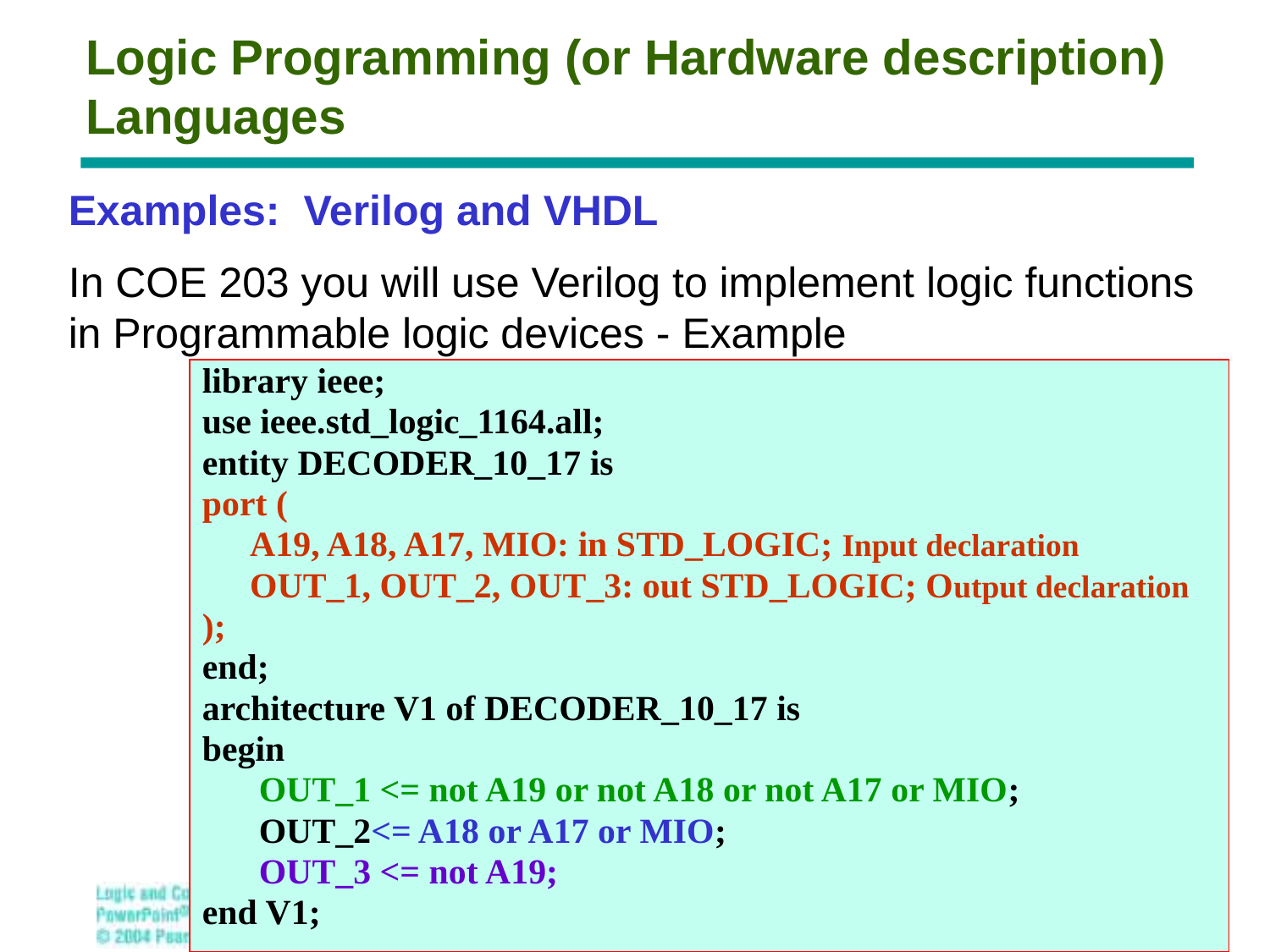

# Logic Programming (or Hardware description) Languages
Examples:  Verilog and VHDL

In COE 203 you will use Verilog to implement logic functions in Programmable logic devices - Example
library ieee;
use ieee.std_logic_1164.all;
entity DECODER_10_17 is
port (
	A19, A18, A17, MIO: in STD_LOGIC; Input declaration
	OUT_1, OUT_2, OUT_3: out STD_LOGIC; Output declaration
);
end;
architecture V1 of DECODER_10_17 is
begin
	 OUT_1 <= not A19 or not A18 or not A17 or MIO;
	 OUT_2<= A18 or A17 or MIO;
	 OUT_3 <= not A19;
end V1;
Chapter 3 - Part 1        9